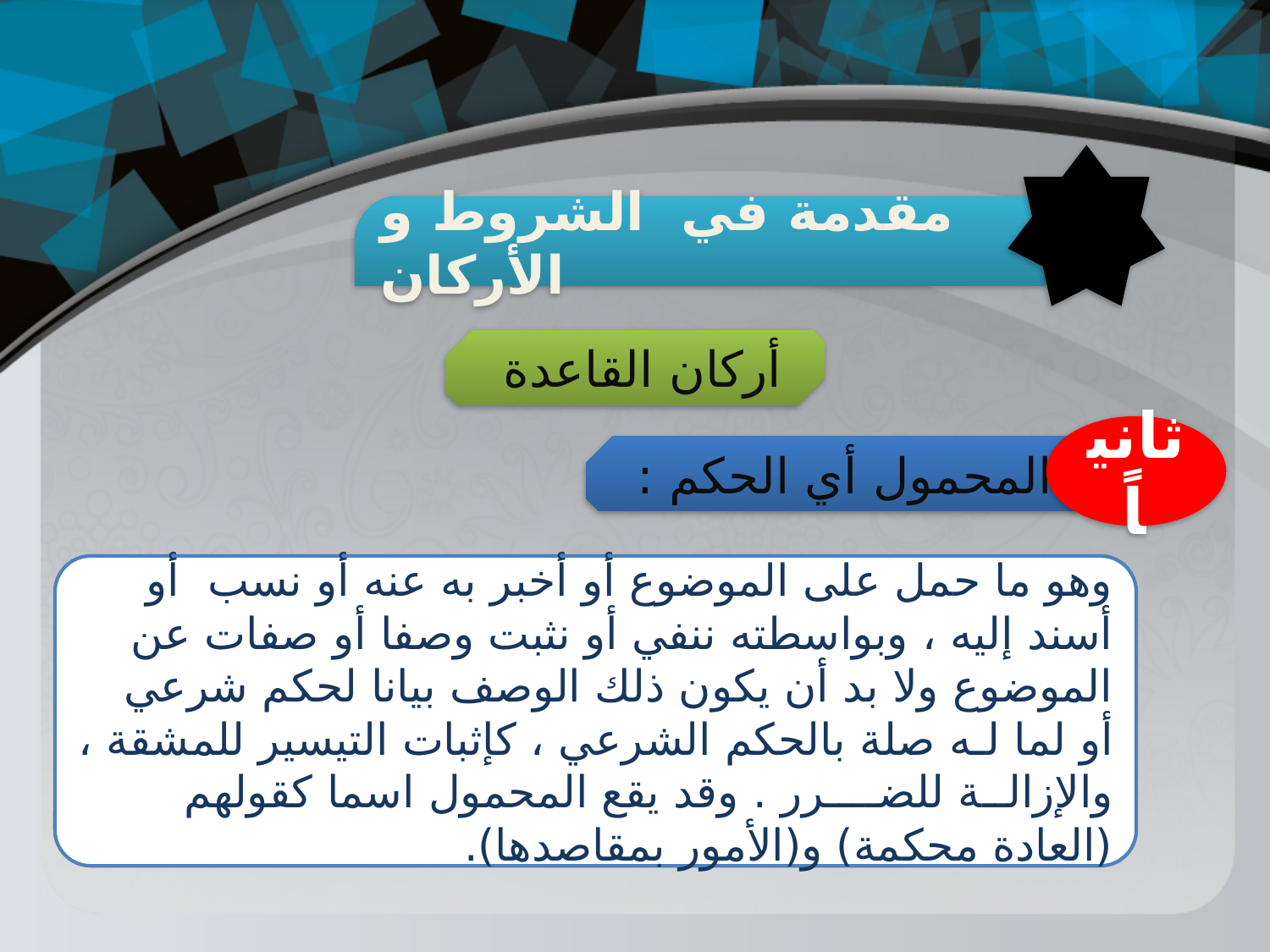

مقدمة في  الشروط و الأركان
أركان القاعدة
ثانياً
المحمول أي الحكم :
وهو ما حمل على الموضوع أو أخبر به عنه أو نسب  أو أسند إليه ، وبواسطته ننفي أو نثبت وصفا أو صفات عن الموضوع ولا بد أن يكون ذلك الوصف بيانا لحكم شرعي أو لما لـه صلة بالحكم الشرعي ، كإثبات التيسير للمشقة ، والإزالــة للضــــرر . وقد يقع المحمول اسما كقولهم (العادة محكمة) و(الأمور بمقاصدها).